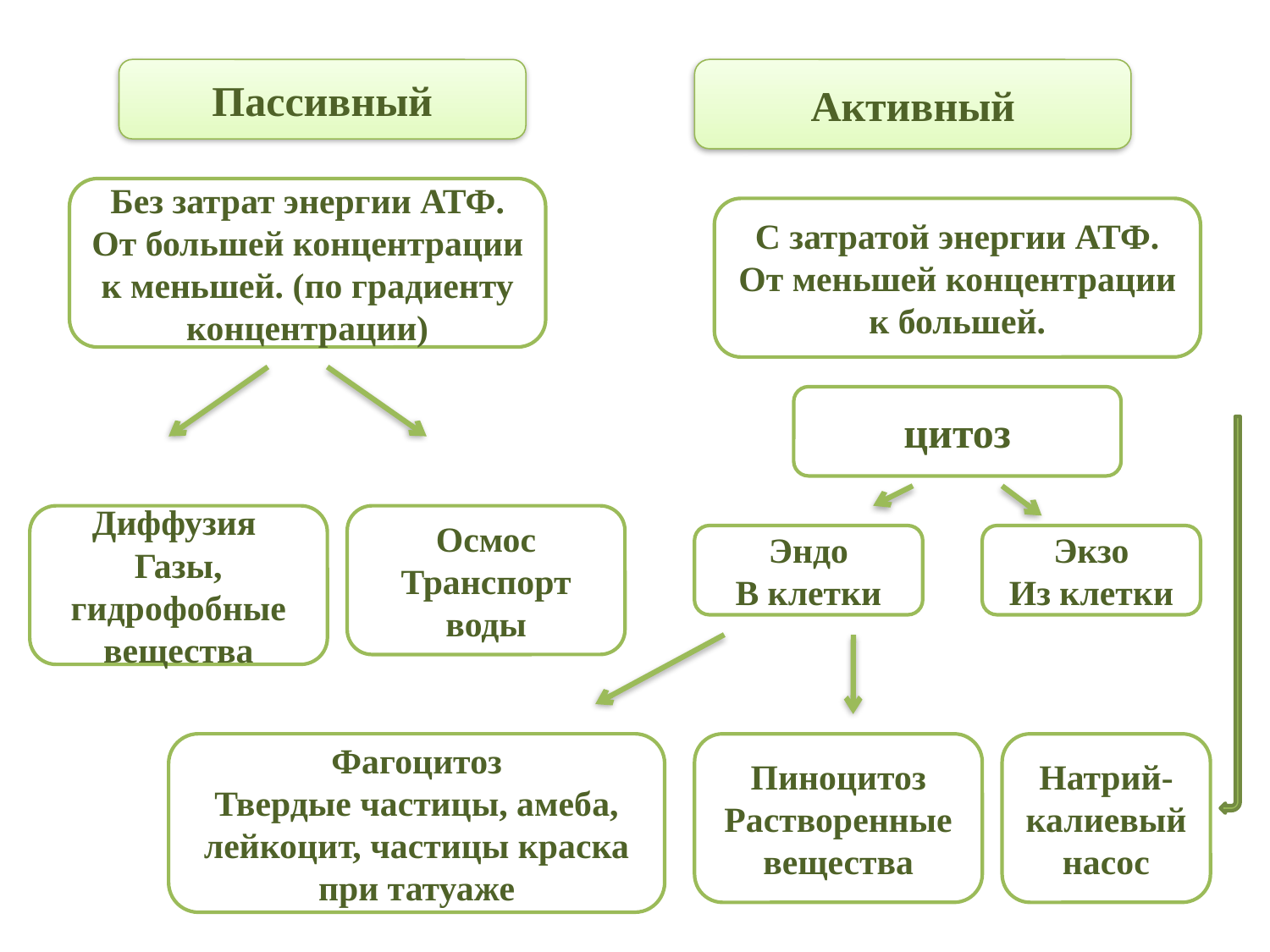

Пассивный
Активный
Без затрат энергии АТФ. От большей концентрации к меньшей. (по градиенту концентрации)
С затратой энергии АТФ. От меньшей концентрации к большей.
цитоз

Диффузия
Газы, гидрофобные вещества
Осмос
Транспорт воды
Эндо
В клетки
Экзо
Из клетки
Фагоцитоз
Твердые частицы, амеба, лейкоцит, частицы краска при татуаже
Пиноцитоз
Растворенные вещества
Натрий-калиевый насос